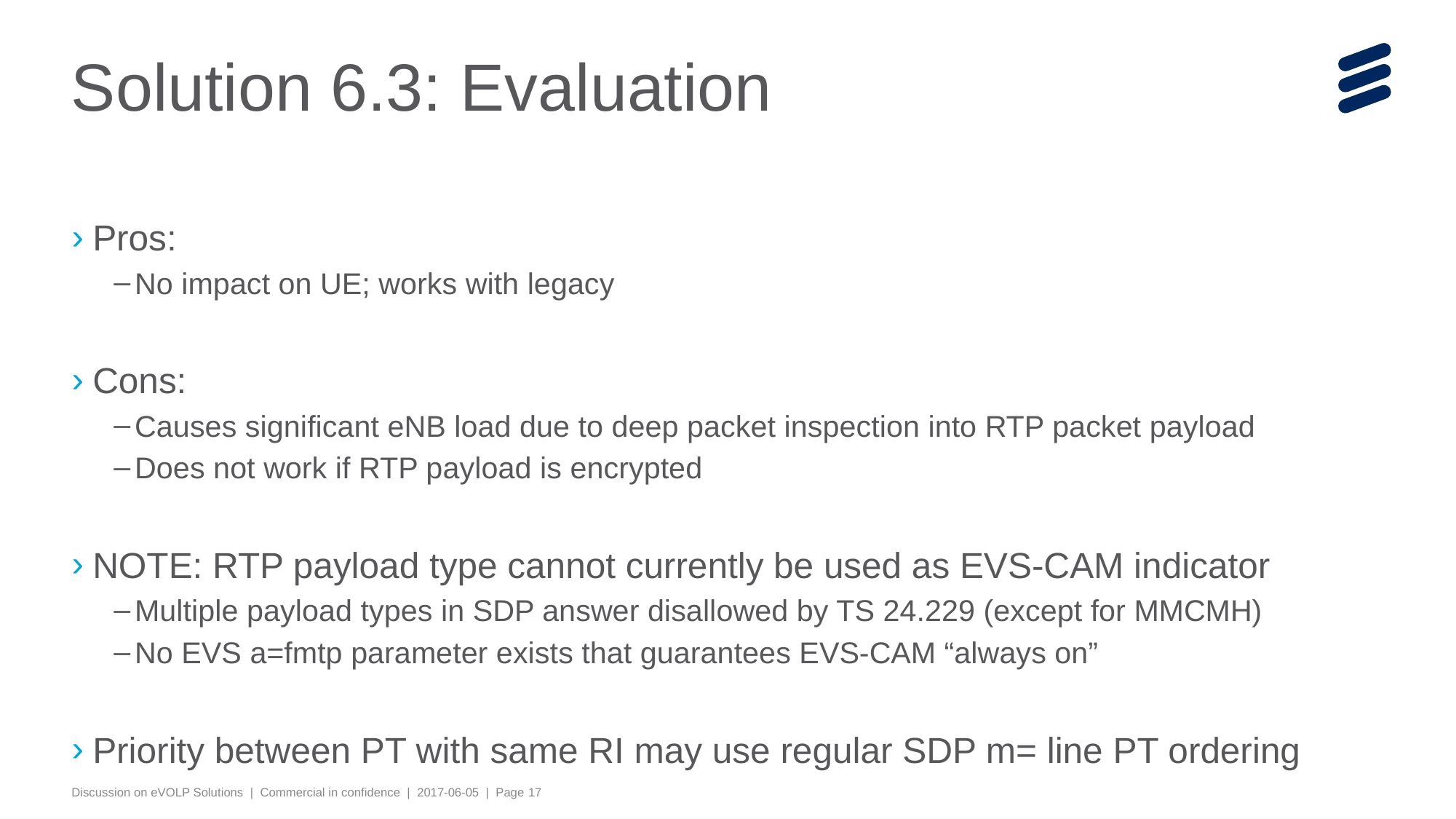

# Solution 6.3: Evaluation
Pros:
No impact on UE; works with legacy

Cons:
Causes significant eNB load due to deep packet inspection into RTP packet payload
Does not work if RTP payload is encrypted

NOTE: RTP payload type cannot currently be used as EVS-CAM indicator
Multiple payload types in SDP answer disallowed by TS 24.229 (except for MMCMH)
No EVS a=fmtp parameter exists that guarantees EVS-CAM “always on”

Priority between PT with same RI may use regular SDP m= line PT ordering